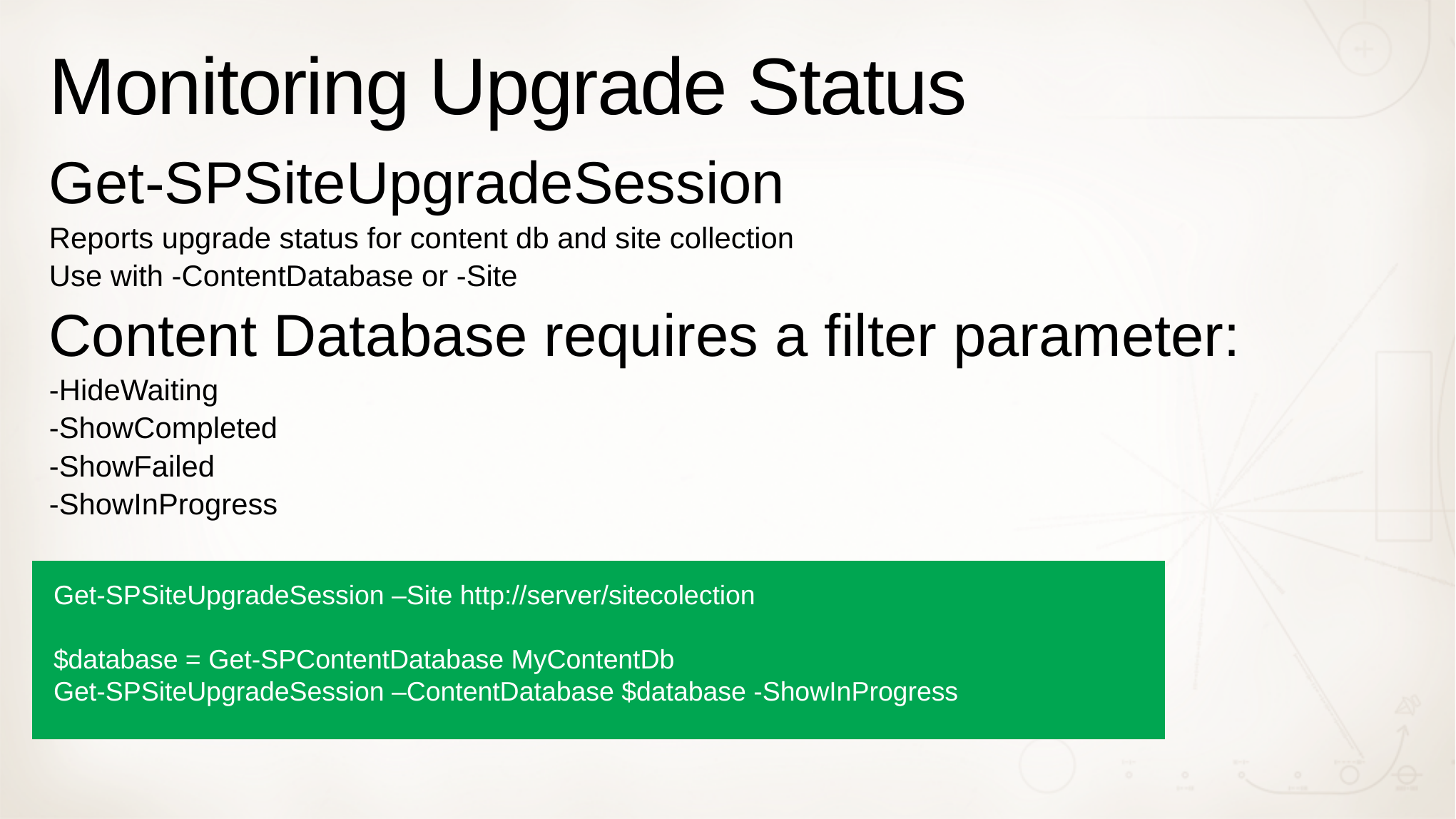

# Monitoring Upgrade Status
Get-SPSiteUpgradeSession
Reports upgrade status for content db and site collection
Use with -ContentDatabase or -Site
Content Database requires a filter parameter:
-HideWaiting
-ShowCompleted
-ShowFailed
-ShowInProgress

Get-SPSiteUpgradeSession –Site http://server/sitecolection

$database = Get-SPContentDatabase MyContentDb
Get-SPSiteUpgradeSession –ContentDatabase $database -ShowInProgress